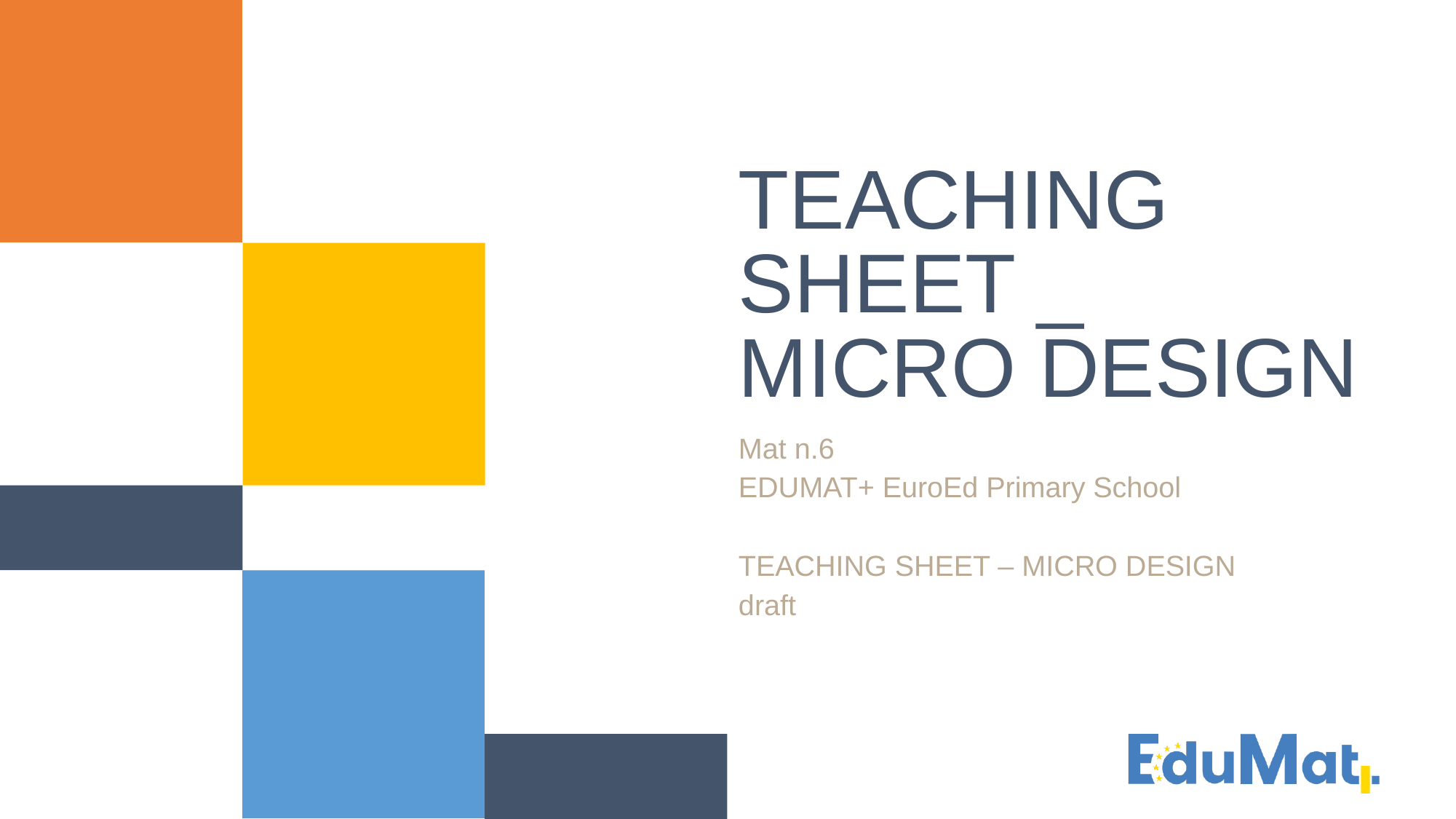

# TEACHING SHEET _ MICRO DESIGN
Mat n.6
EDUMAT+ EuroEd Primary School

TEACHING SHEET – MICRO DESIGN
draft